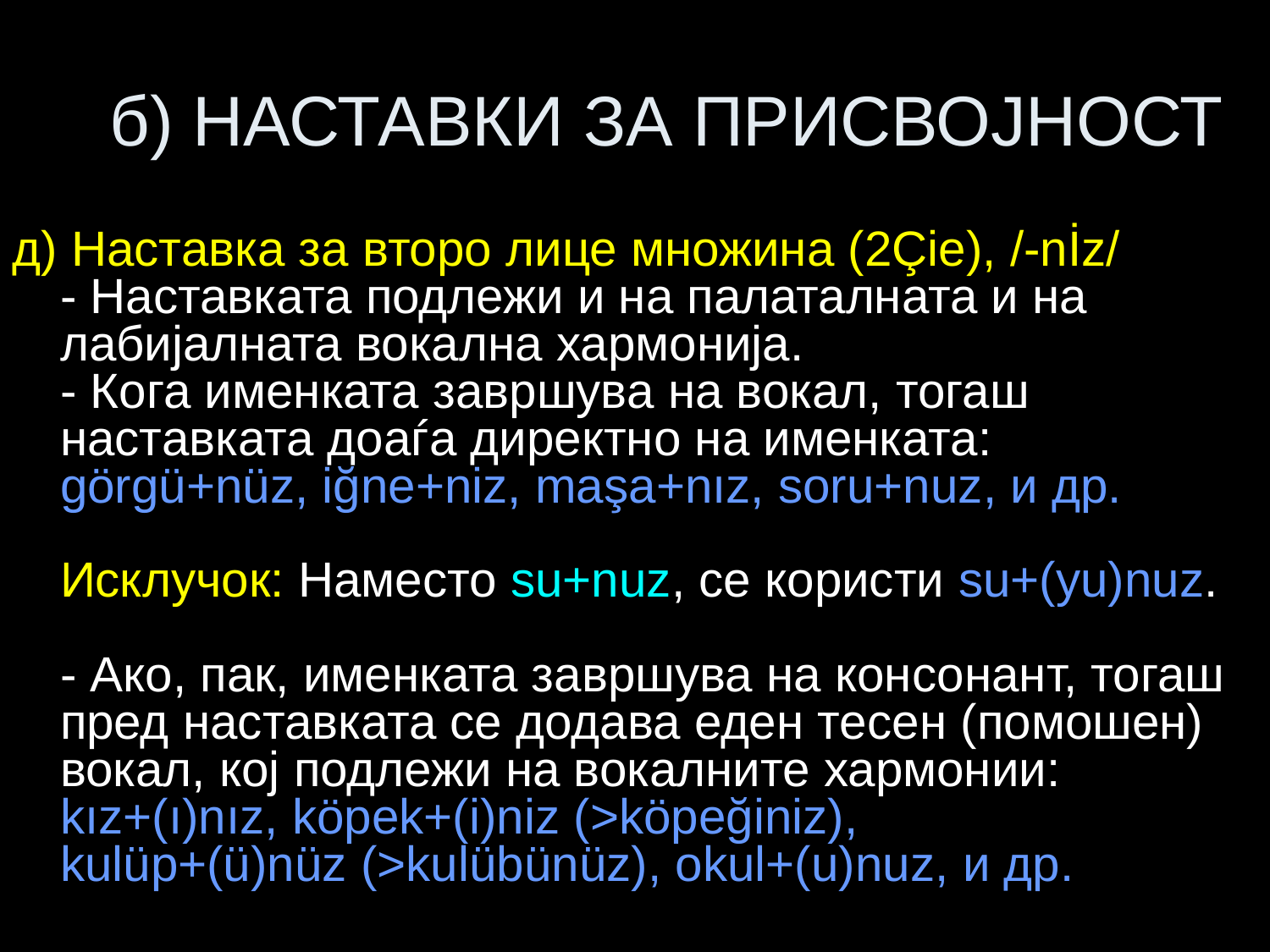

# б) НАСТАВКИ ЗА ПРИСВОЈНОСТ
д) Наставка за второ лице множина (2Çie), /-nİz/
- Наставката подлежи и на палаталната и на лабијалната вокална хармонија.
- Кога именката завршува на вокал, тогаш наставката доаѓа директно на именката:
görgü+nüz, iğne+niz, maşa+nız, soru+nuz, и др.
Исклучок: Наместо su+nuz, се користи su+(yu)nuz.
- Ако, пак, именката завршува на консонант, тогаш пред наставката се додава еден тесен (помошен) вокал, кој подлежи на вокалните хармонии:
kız+(ı)nız, köpek+(i)niz (>köpeğiniz),
kulüp+(ü)nüz (>kulübünüz), okul+(u)nuz, и др.